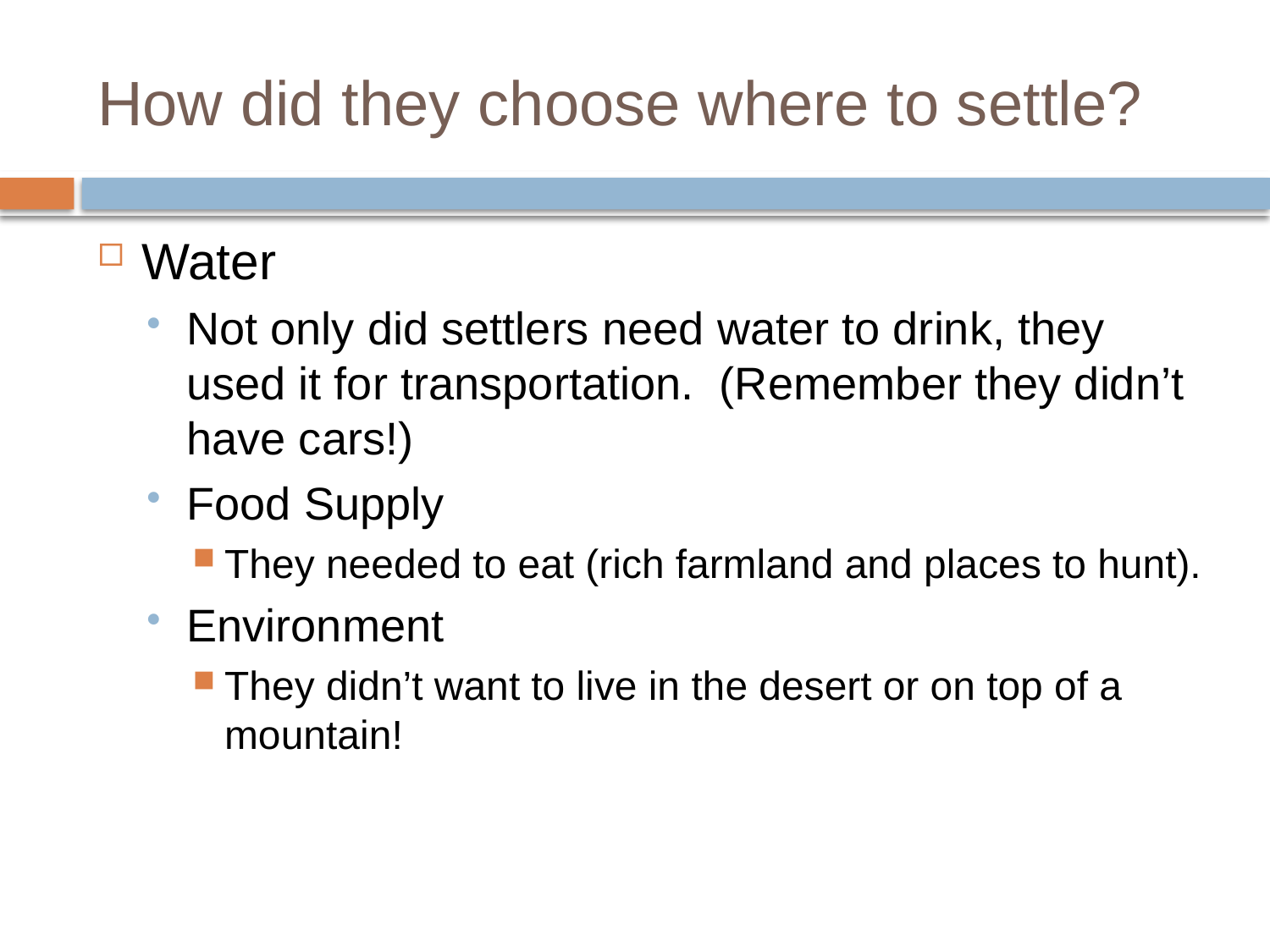

# How did they choose where to settle?
Water
Not only did settlers need water to drink, they used it for transportation.  (Remember they didn’t have cars!)
Food Supply
They needed to eat (rich farmland and places to hunt).
Environment
They didn’t want to live in the desert or on top of a mountain!